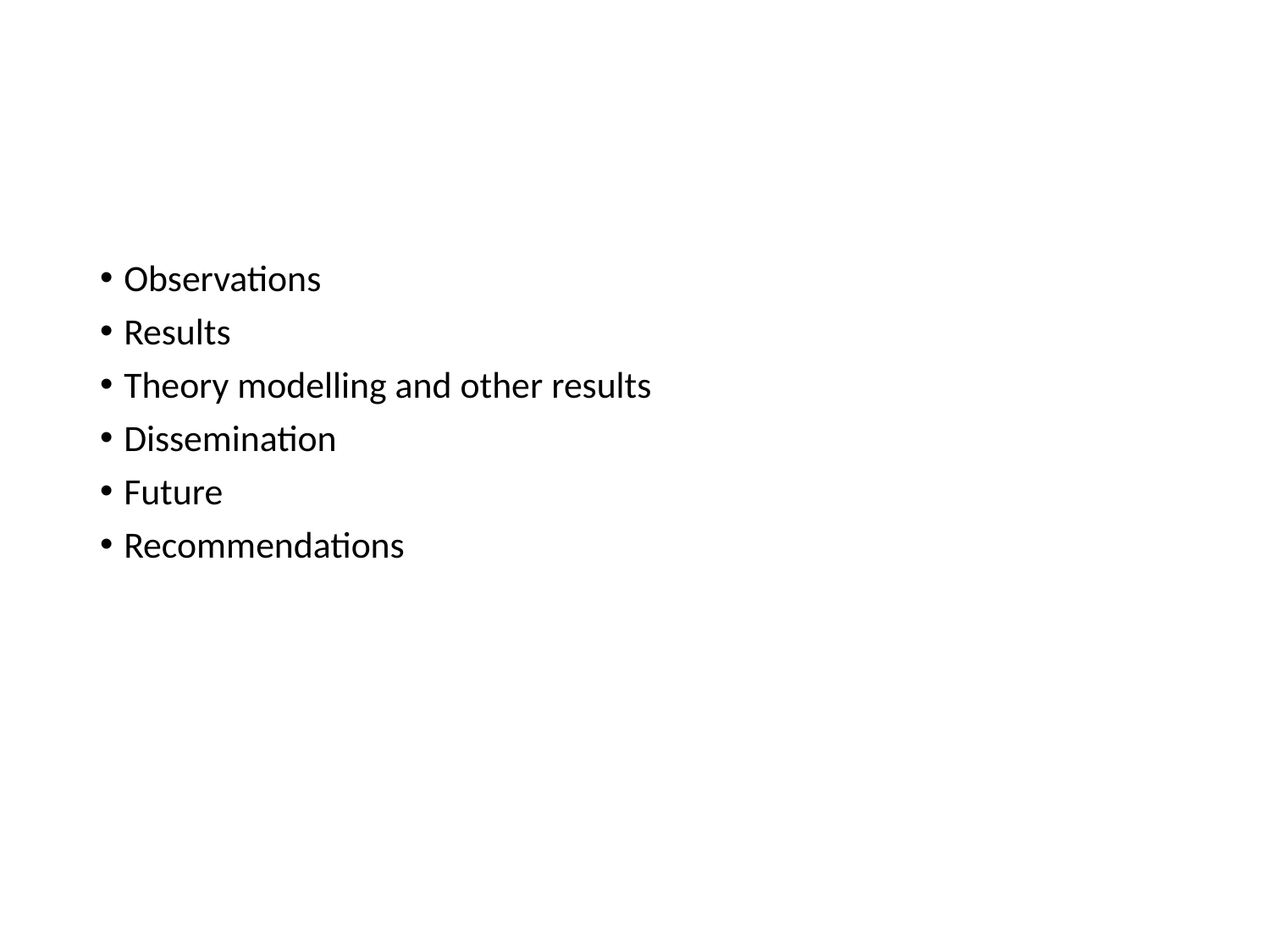

#
Observations
Results
Theory modelling and other results
Dissemination
Future
Recommendations